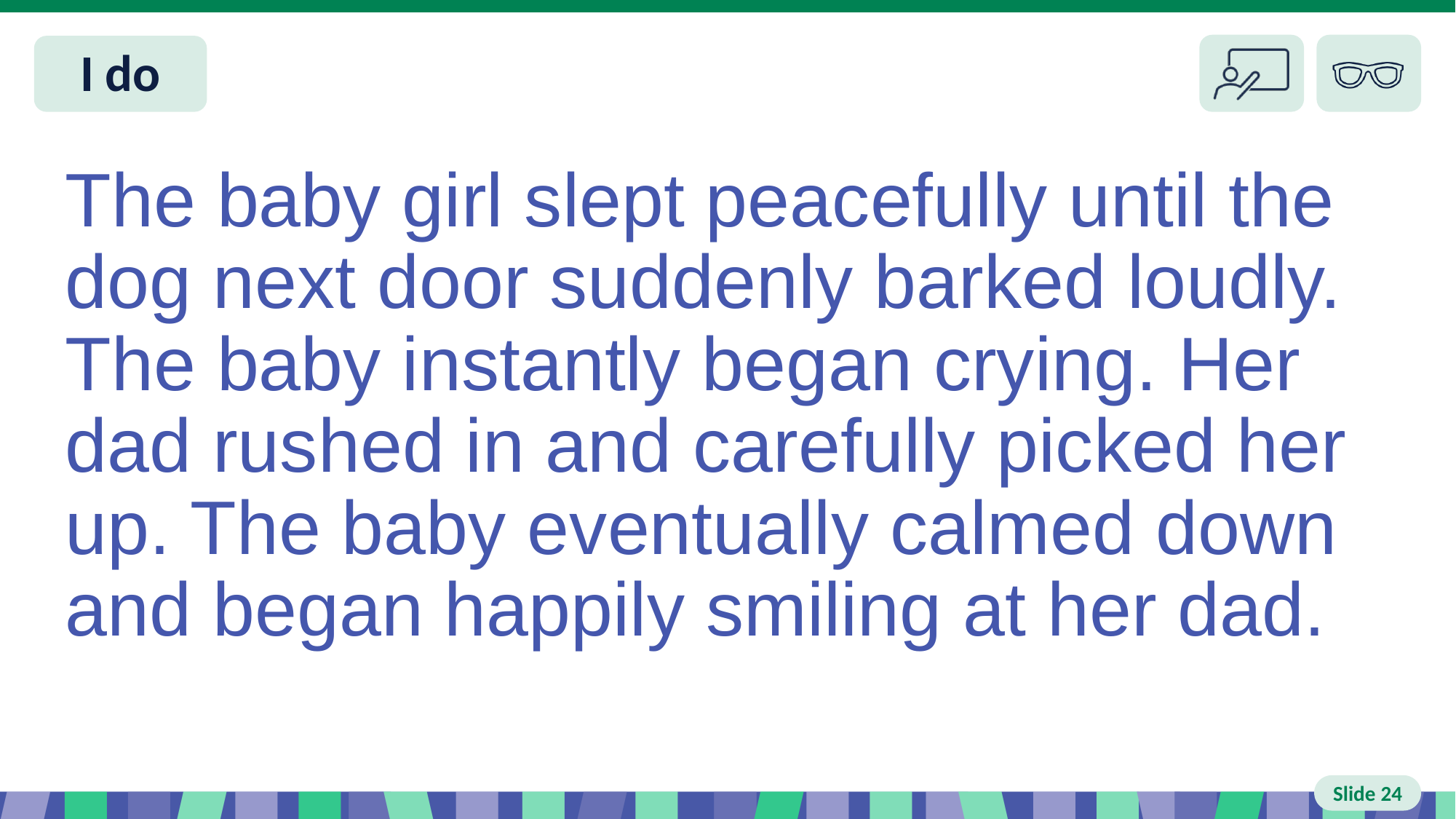

# Slide 24 I do
The baby girl slept peacefully until the dog next door suddenly barked loudly. The baby instantly began crying. Her dad rushed in and carefully picked her up. The baby eventually calmed down and began happily smiling at her dad.